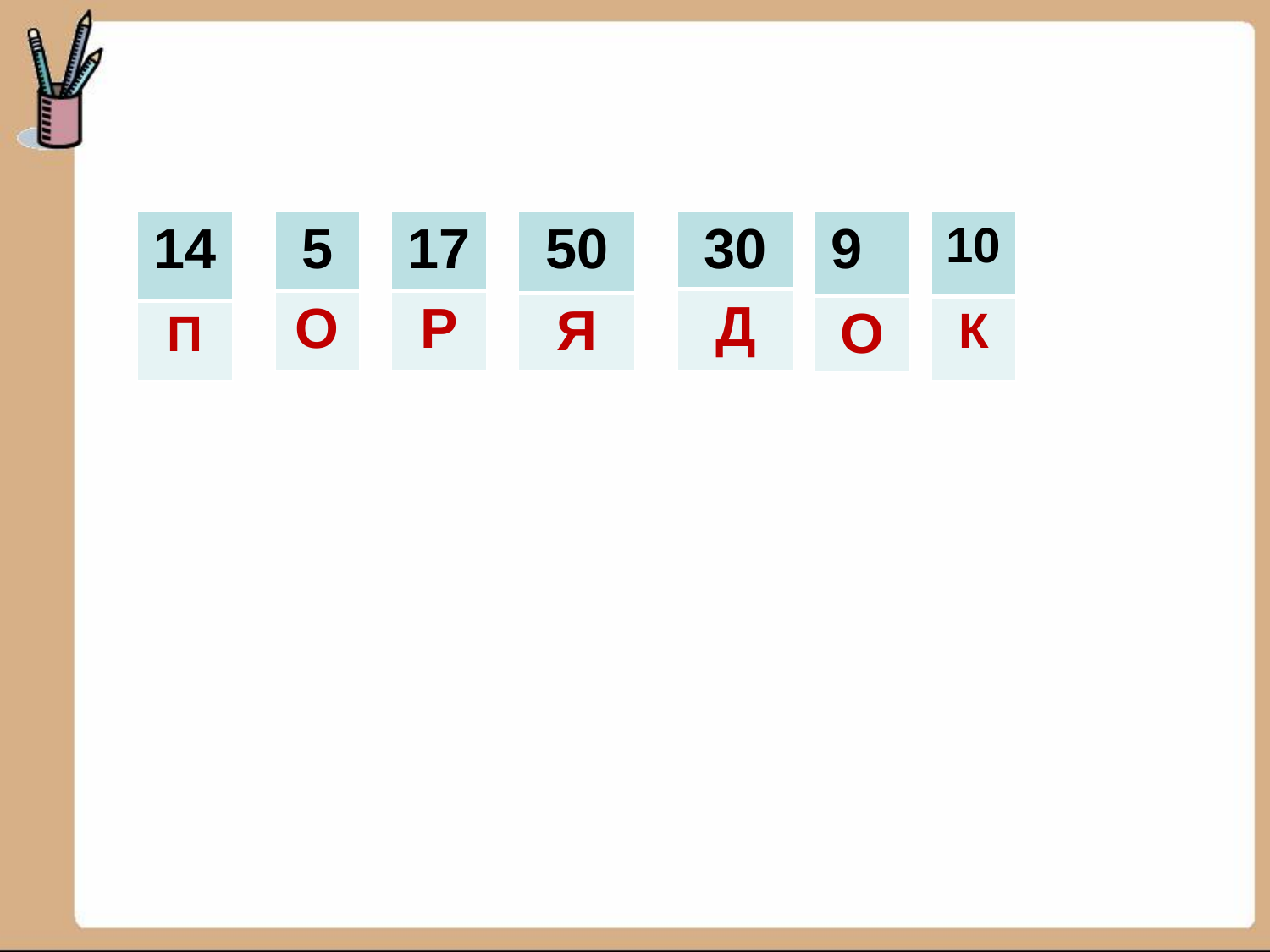

#
| 14 |
| --- |
| П |
| 5 |
| --- |
| О |
| 17 |
| --- |
| Р |
| 50 |
| --- |
| Я |
| 30 |
| --- |
| Д |
| 9 |
| --- |
| О |
| 10 |
| --- |
| К |